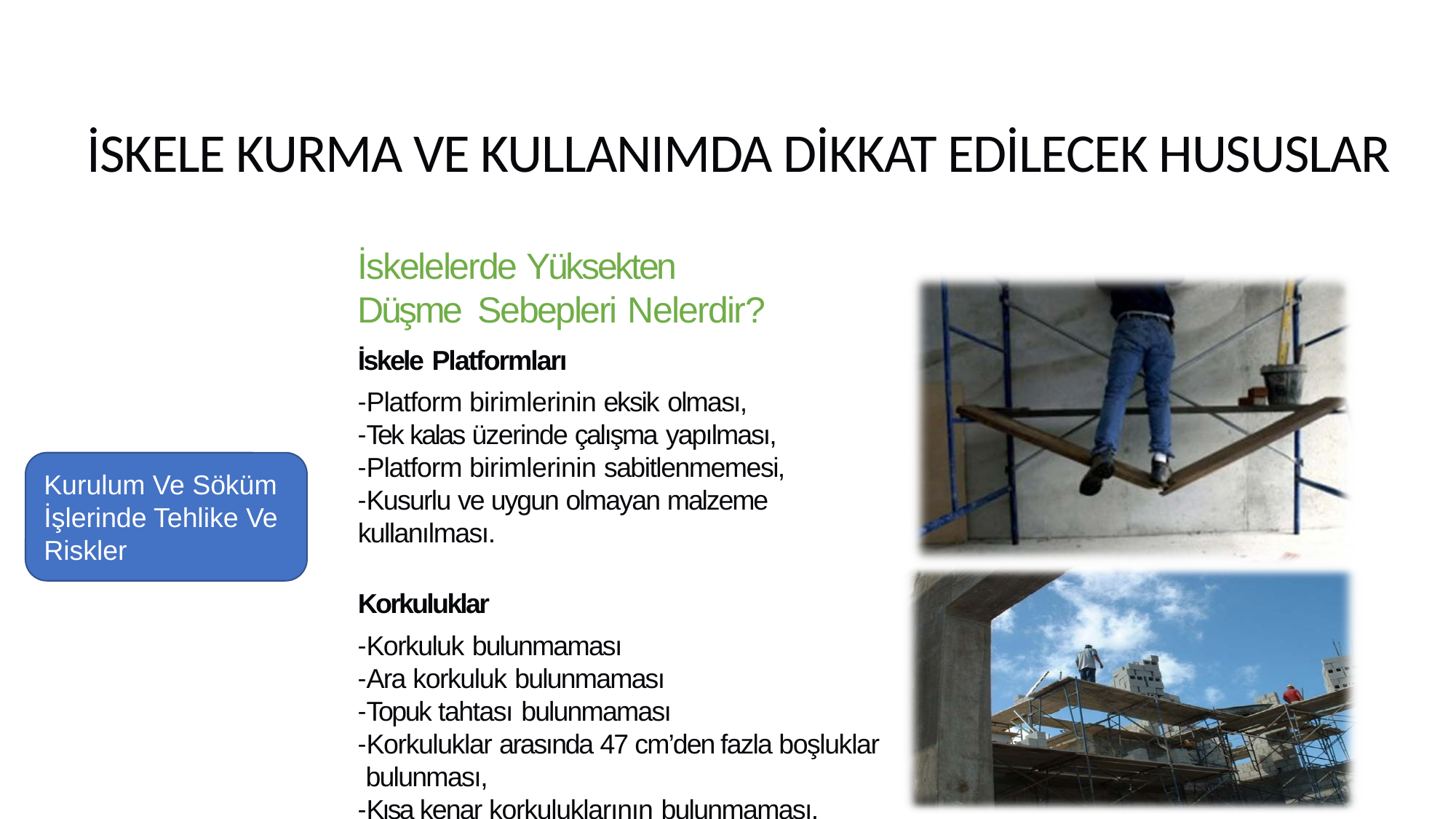

İSKELE KURMA VE KULLANIMDA DİKKAT EDİLECEK HUSUSLAR
İskelelerde Yüksekten Düşme  Sebepleri Nelerdir?
İskele Platformları
-Platform birimlerinin eksik olması,
-Tek kalas üzerinde çalışma yapılması,
-Platform birimlerinin sabitlenmemesi,
-Kusurlu ve uygun olmayan malzeme kullanılması.

Korkuluklar
-Korkuluk bulunmaması
-Ara korkuluk bulunmaması
-Topuk tahtası bulunmaması
-Korkuluklar arasında 47 cm’den fazla boşluklar  bulunması,
-Kısa kenar korkuluklarının bulunmaması.

Kurulum Ve Söküm İşlerinde Tehlike Ve Riskler

129